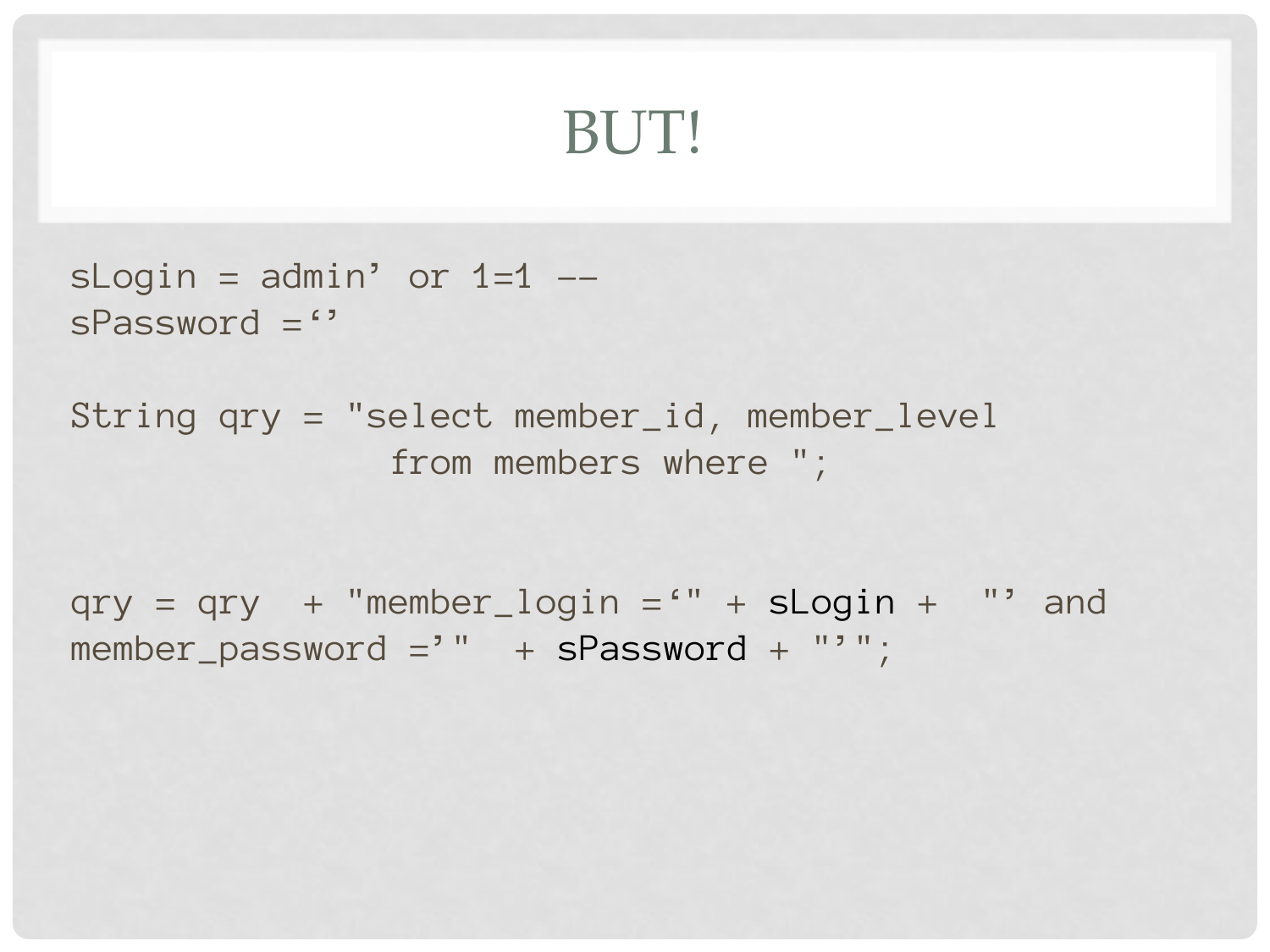

# But!
sLogin = admin’ or 1=1 --
sPassword =‘’

String qry = "select member_id, member_level
		   from members where ";

qry = qry  + "member_login =‘" + sLogin +  "’ and member_password =’"  + sPassword + "’";